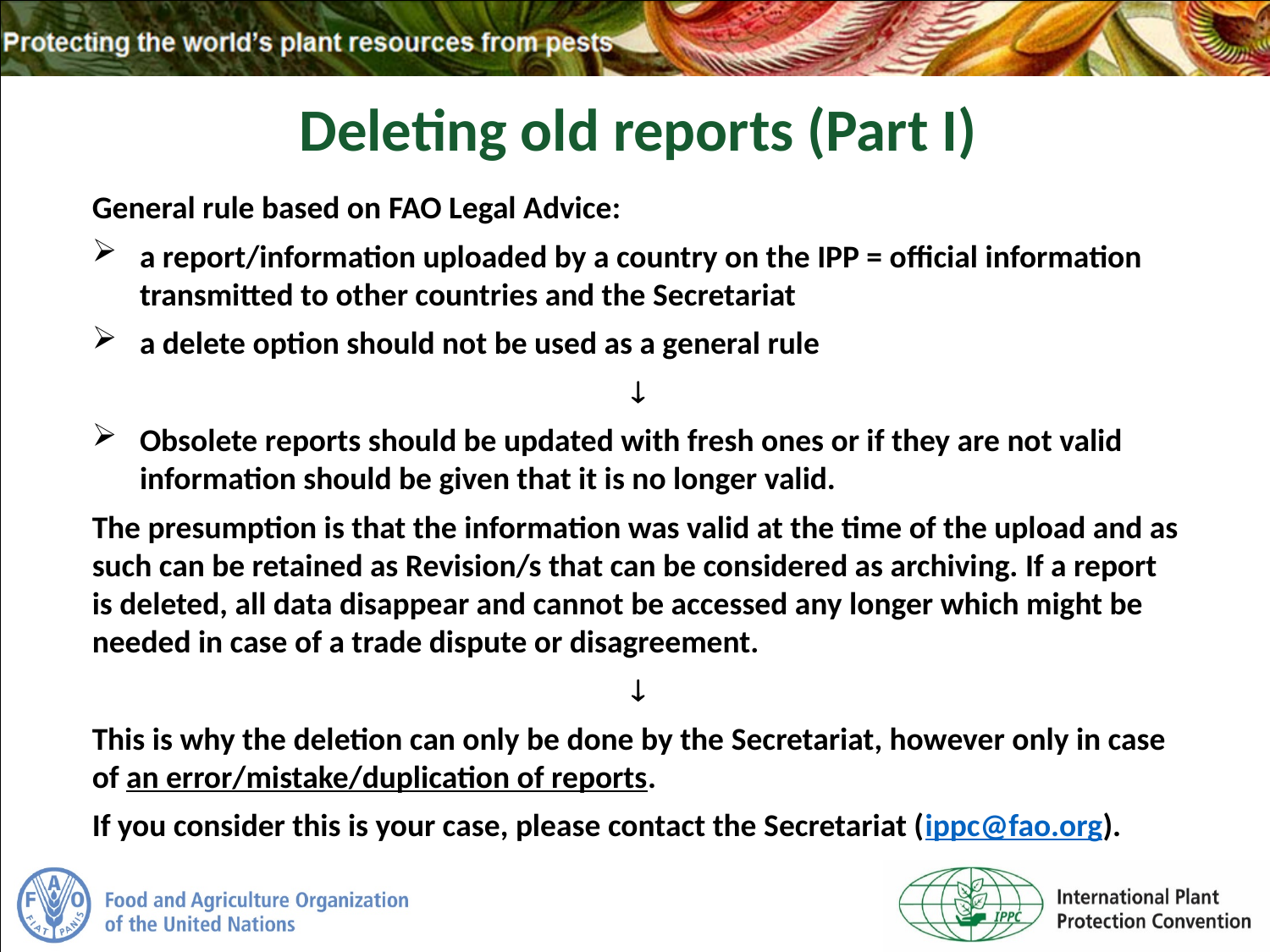

Deleting old reports (Part I)
General rule based on FAO Legal Advice:
a report/information uploaded by a country on the IPP = official information transmitted to other countries and the Secretariat
a delete option should not be used as a general rule
↓
Obsolete reports should be updated with fresh ones or if they are not valid information should be given that it is no longer valid.
The presumption is that the information was valid at the time of the upload and as such can be retained as Revision/s that can be considered as archiving. If a report is deleted, all data disappear and cannot be accessed any longer which might be needed in case of a trade dispute or disagreement.
↓
This is why the deletion can only be done by the Secretariat, however only in case of an error/mistake/duplication of reports.
If you consider this is your case, please contact the Secretariat (ippc@fao.org).